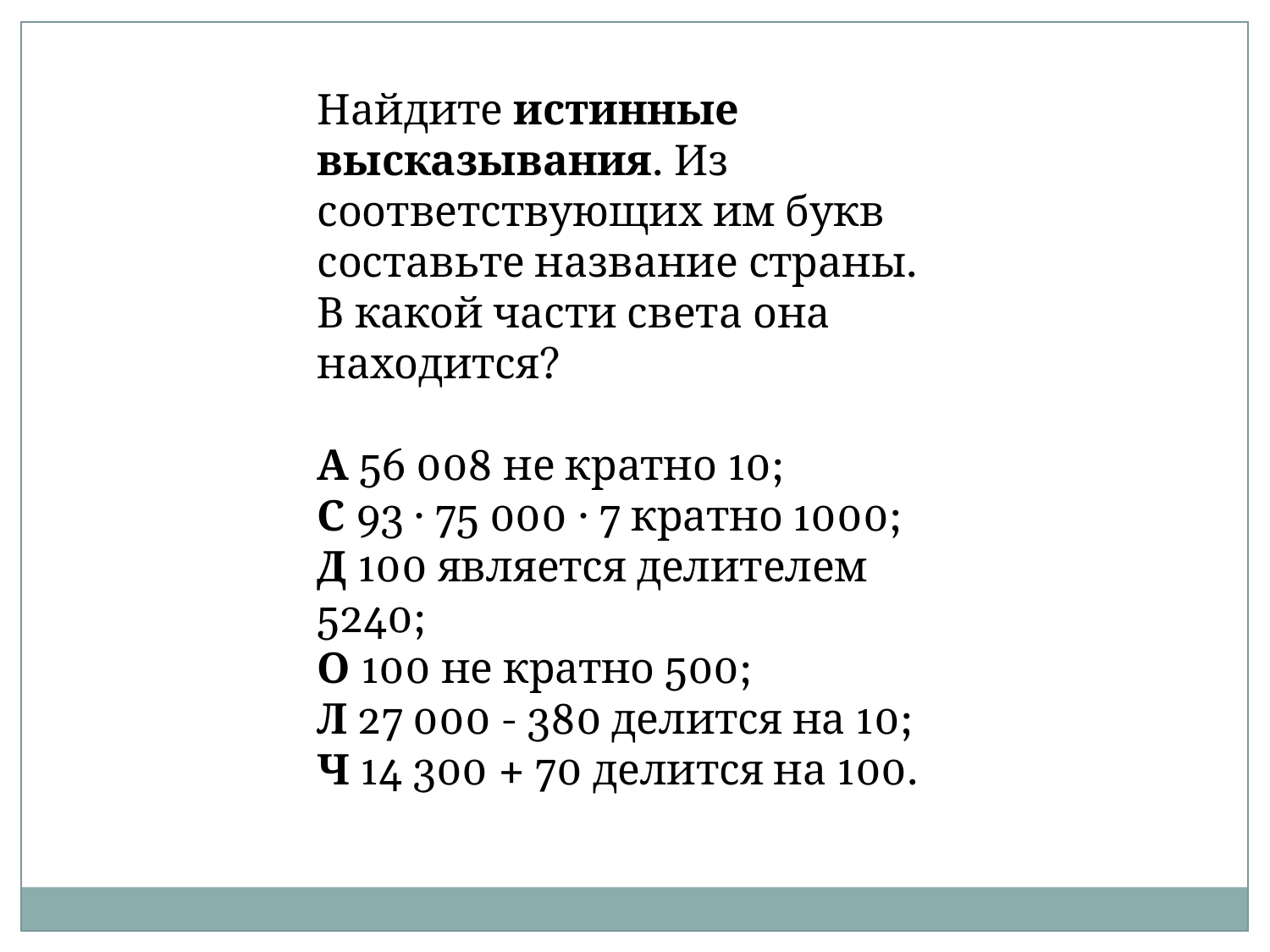

Найдите истинные высказывания. Из соответствующих им букв составьте название страны.
В какой части света она находится?

А 56 008 не кратно 10;
С 93 · 75 000 · 7 кратно 1000;
Д 100 является делителем 5240;
О 100 не кратно 500;
Л 27 000 - 380 делится на 10;
Ч 14 300 + 70 делится на 100.